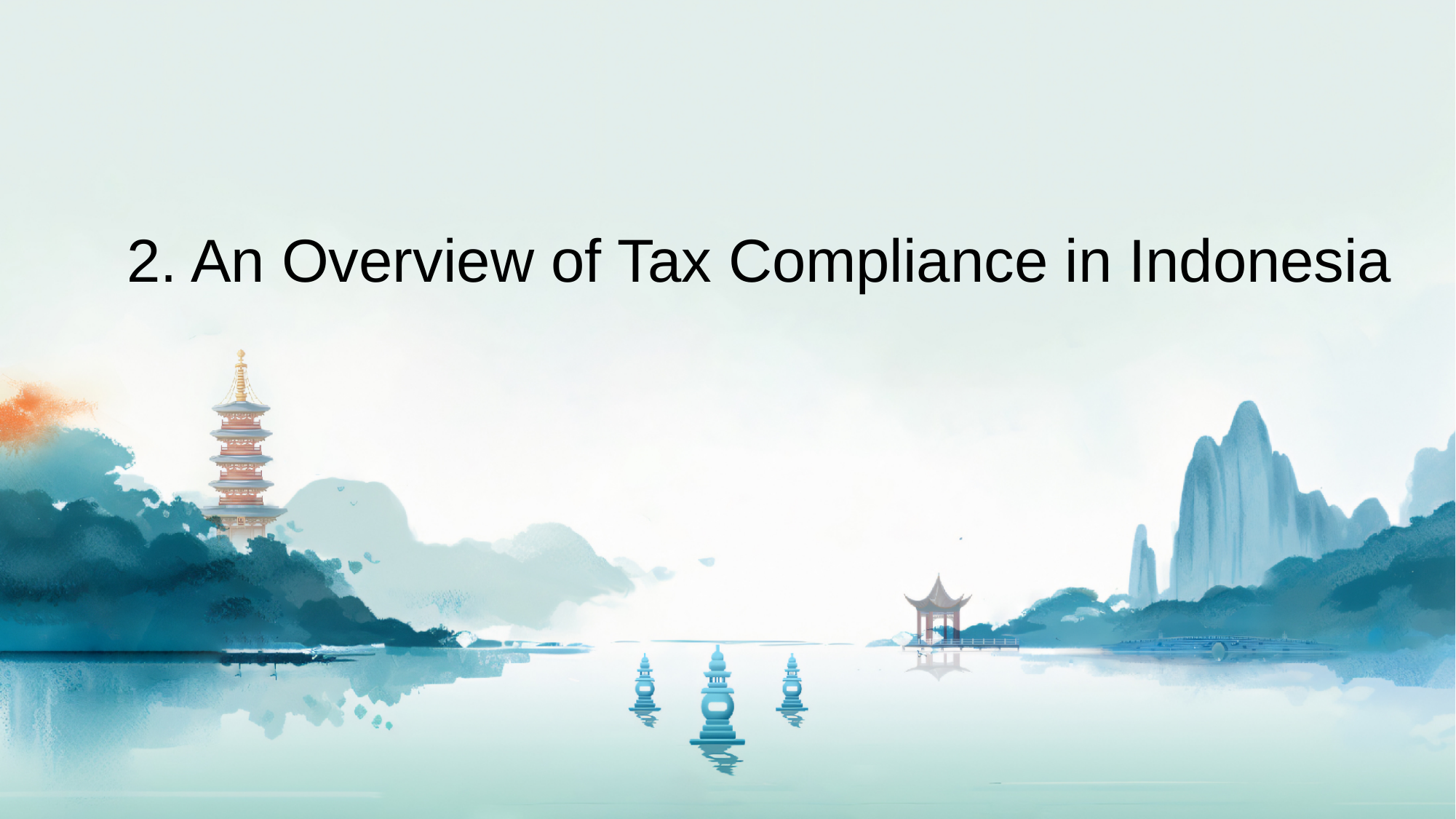

2. An Overview of Tax Compliance in Indonesia